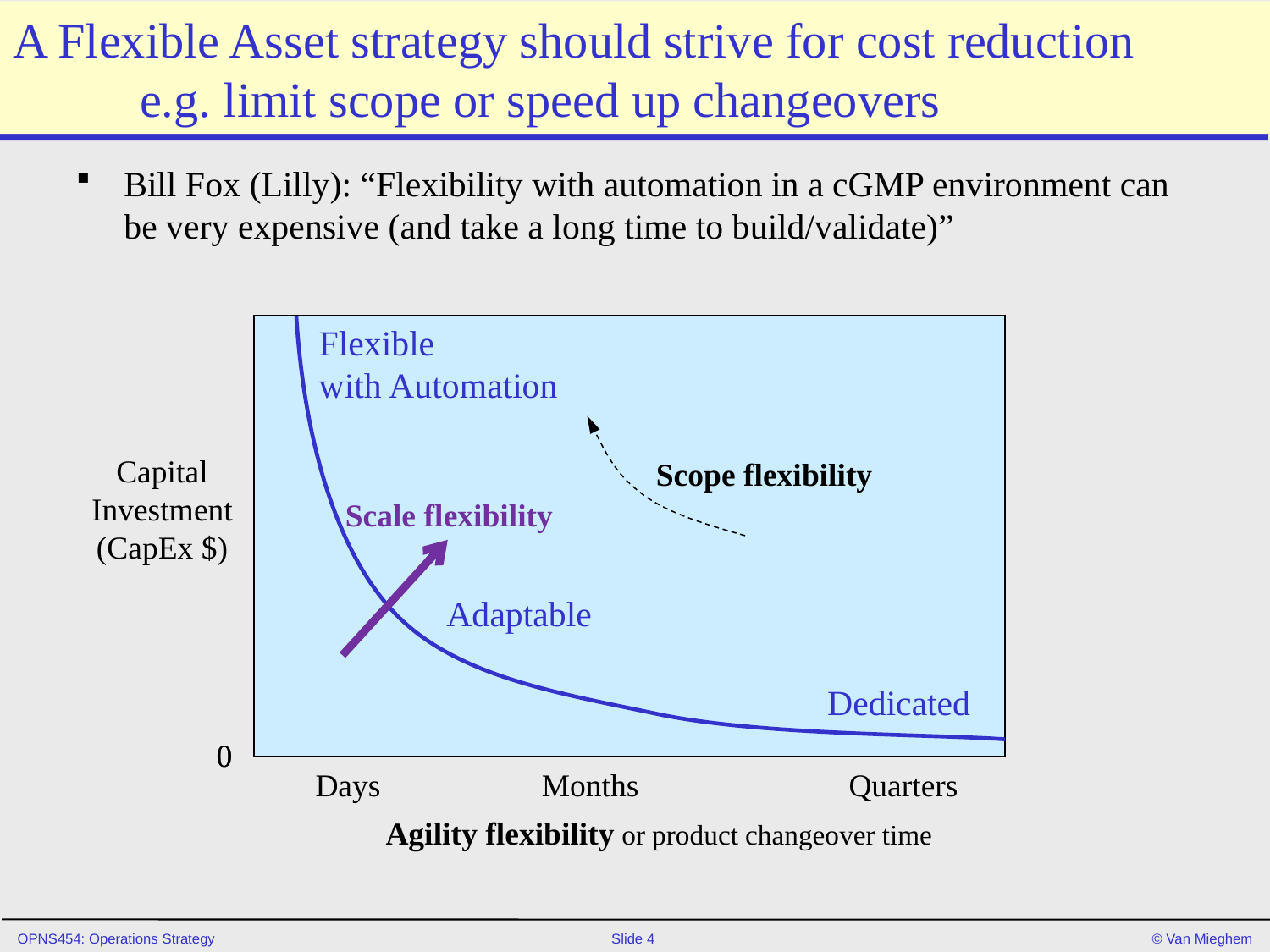

# A Flexible Asset strategy should strive for cost reduction e.g. limit scope or speed up changeovers
Bill Fox (Lilly): “Flexibility with automation in a cGMP environment can be very expensive (and take a long time to build/validate)”

Flexible
with Automation

Capital
Investment
(CapEx $)
Scope flexibility
Scale flexibility
Adaptable
Dedicated
0
0
Days
Months
Quarters
Agility flexibility or product changeover time